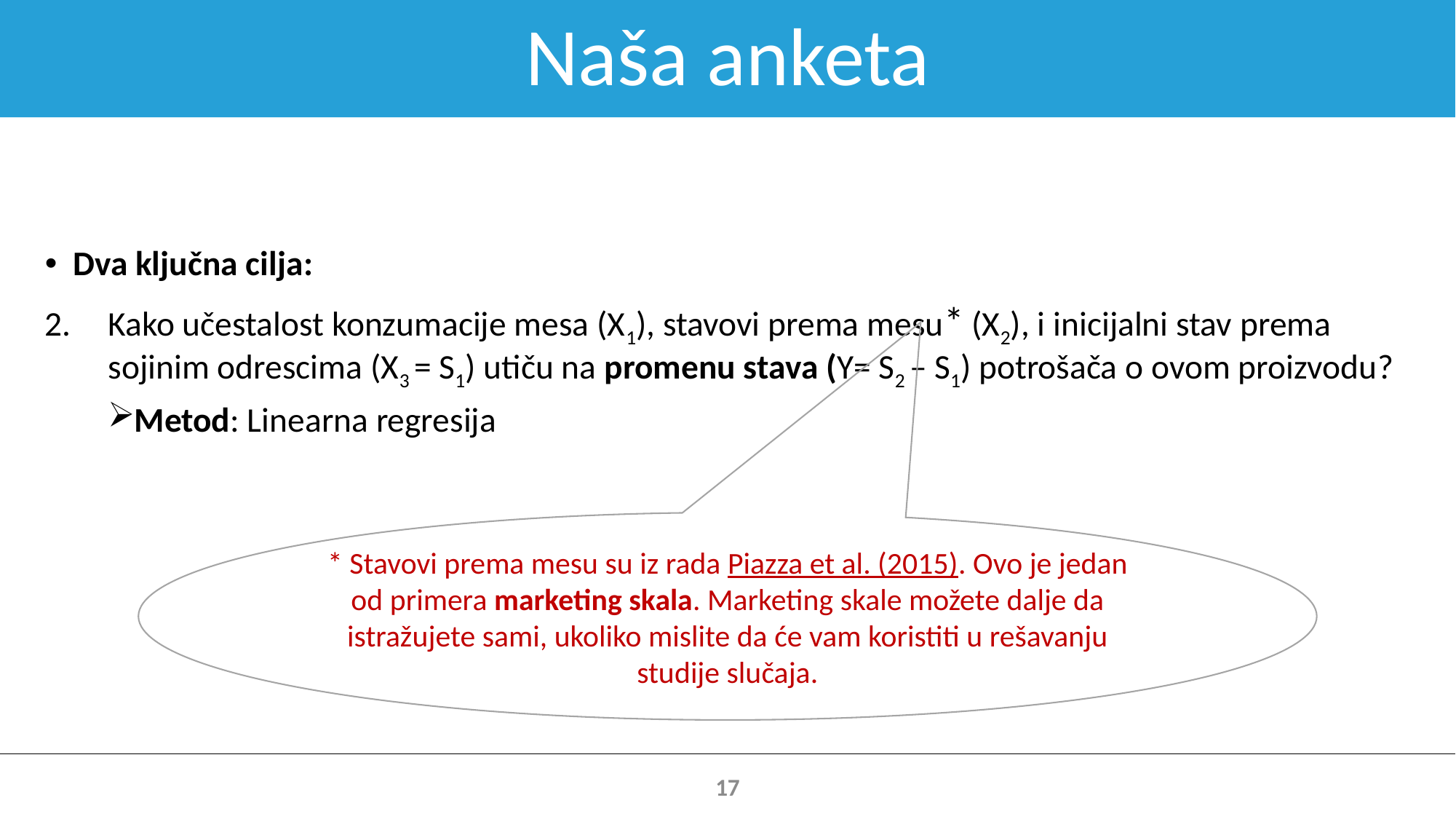

# Naša anketa
Dva ključna cilja:
Kako učestalost konzumacije mesa (X1), stavovi prema mesu* (X2), i inicijalni stav prema sojinim odrescima (X3 = S1) utiču na promenu stava (Y= S2 – S1) potrošača o ovom proizvodu?
Metod: Linearna regresija
* Stavovi prema mesu su iz rada Piazza et al. (2015). Ovo je jedan od primera marketing skala. Marketing skale možete dalje da istražujete sami, ukoliko mislite da će vam koristiti u rešavanju studije slučaja.
17